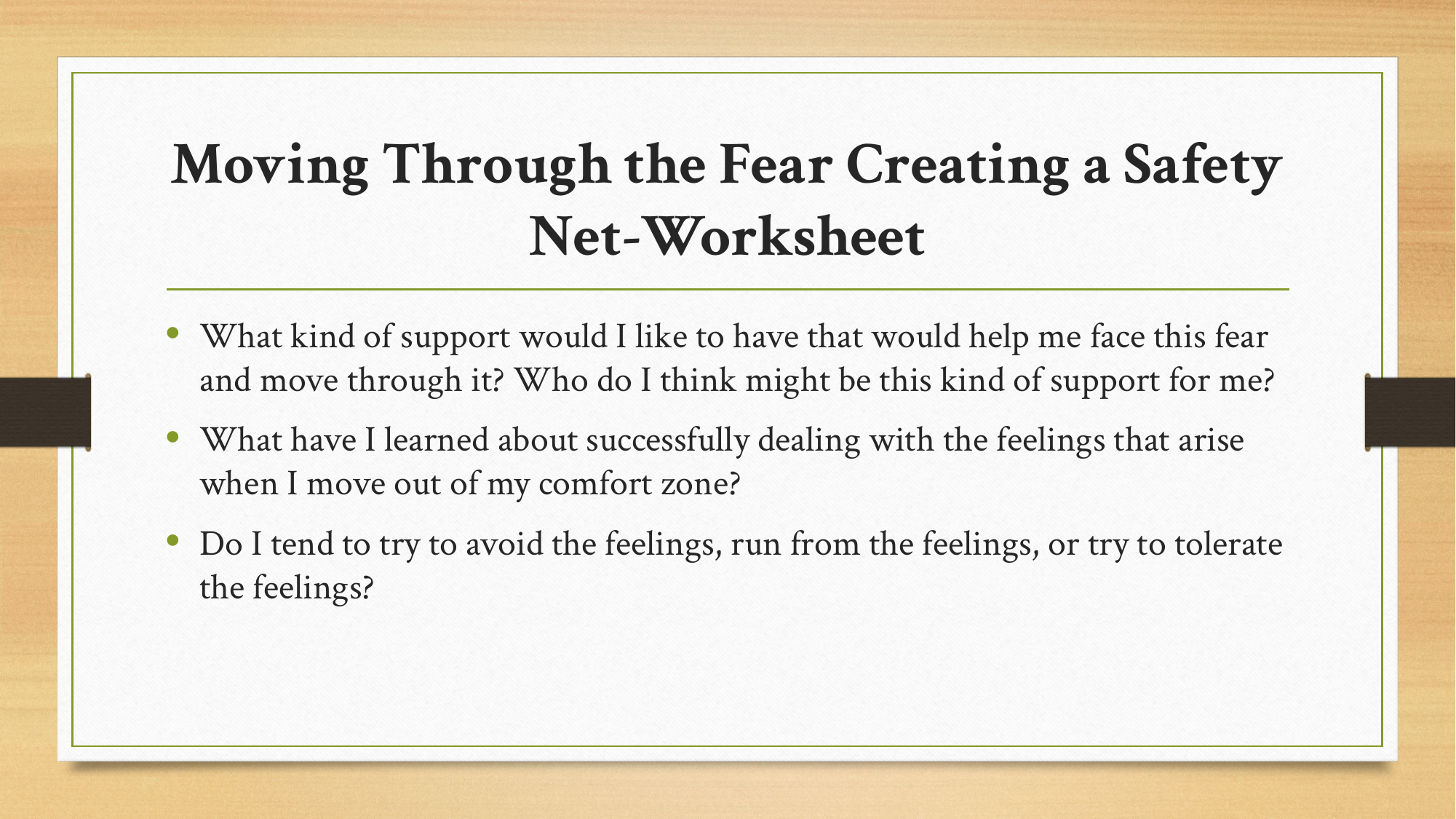

# Moving Through the Fear Creating a Safety Net-Worksheet
What kind of support would I like to have that would help me face this fear and move through it? Who do I think might be this kind of support for me?
What have I learned about successfully dealing with the feelings that arise when I move out of my comfort zone?
Do I tend to try to avoid the feelings, run from the feelings, or try to tolerate the feelings?